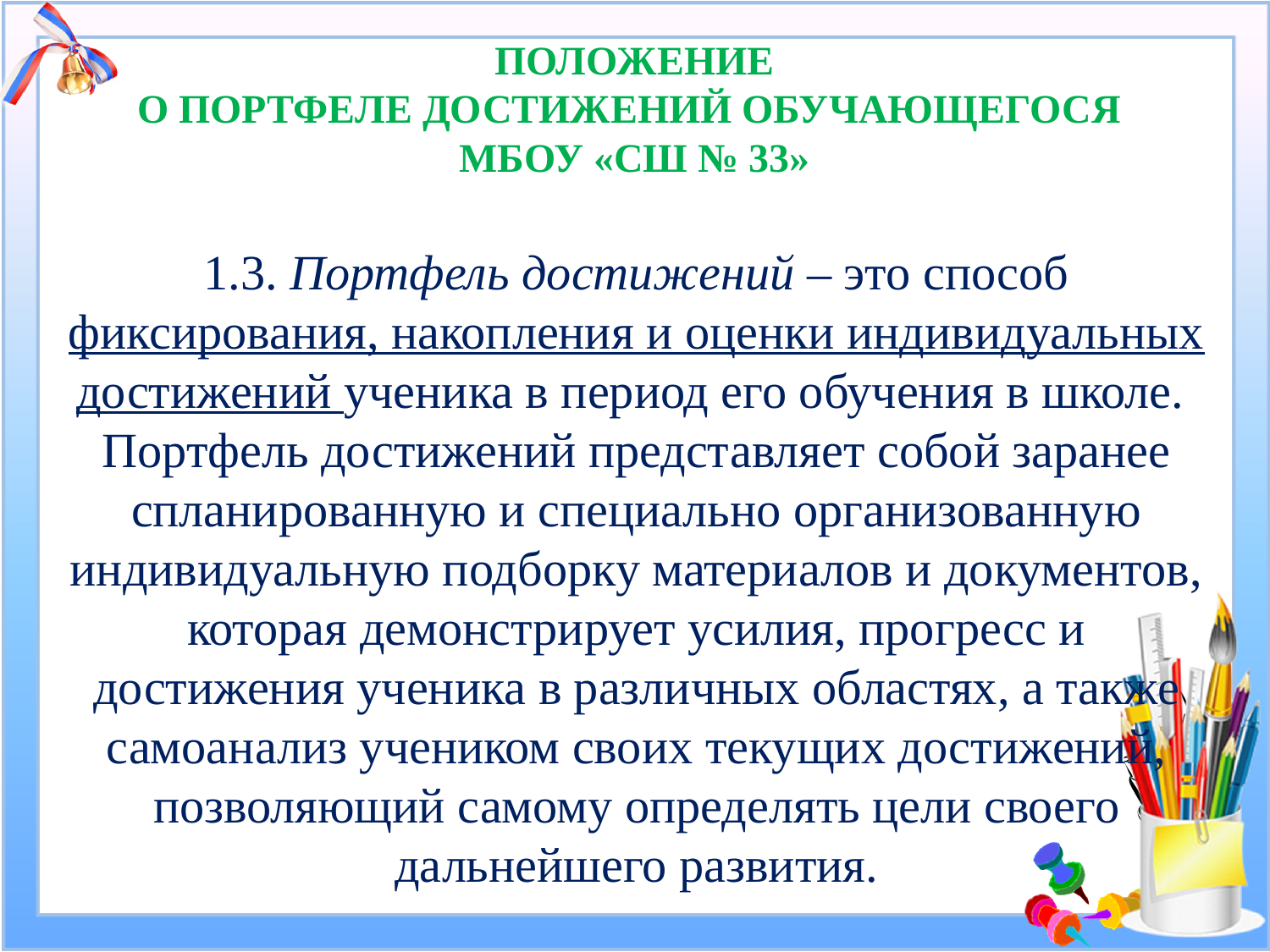

# ПОЛОЖЕНИЕ О ПОРТФЕЛЕ ДОСТИЖЕНИЙ ОБУЧАЮЩЕГОСЯ МБОУ «СШ № 33»
1.3. Портфель достижений – это способ фиксирования, накопления и оценки индивидуальных достижений ученика в период его обучения в школе.
Портфель достижений представляет собой заранее спланированную и специально организованную индивидуальную подборку материалов и документов, которая демонстрирует усилия, прогресс и достижения ученика в различных областях, а также самоанализ учеником своих текущих достижений, позволяющий самому определять цели своего дальнейшего развития.